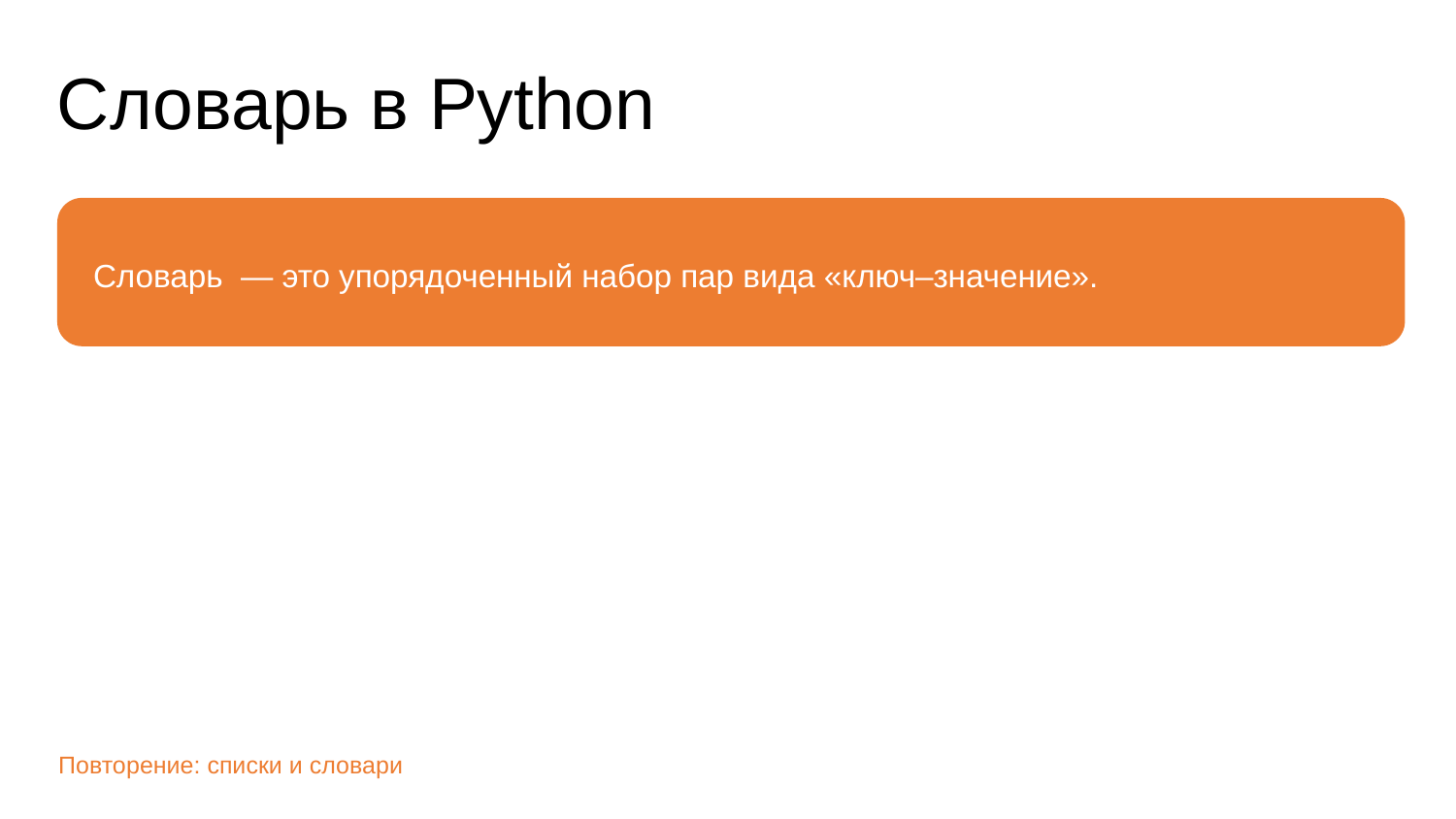

Словарь в Python
Словарь  — это упорядоченный набор пар вида «ключ–значение».
Повторение: списки и словари